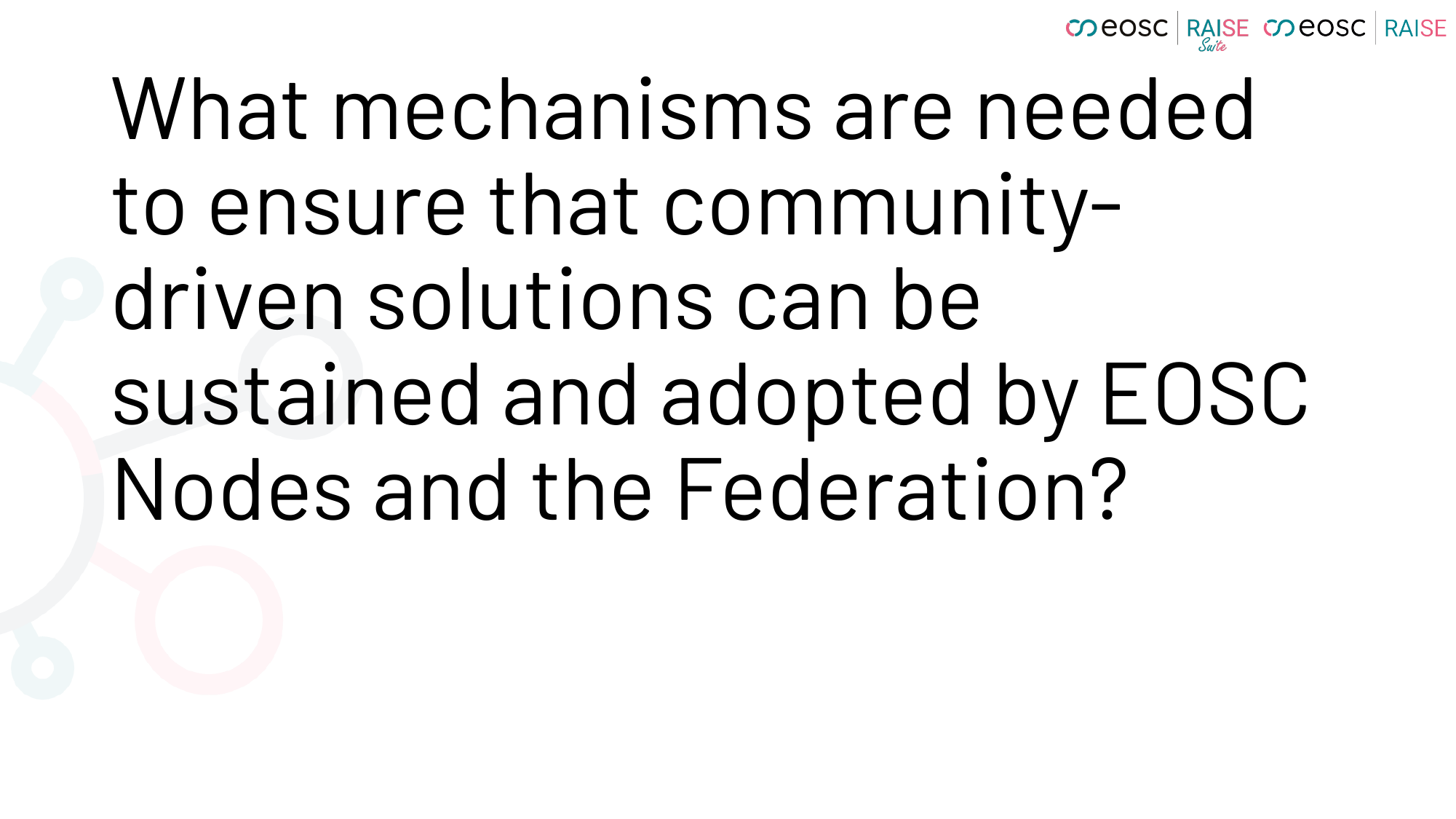

# What mechanisms are needed to ensure that community-driven solutions can be sustained and adopted by EOSC Nodes and the Federation?